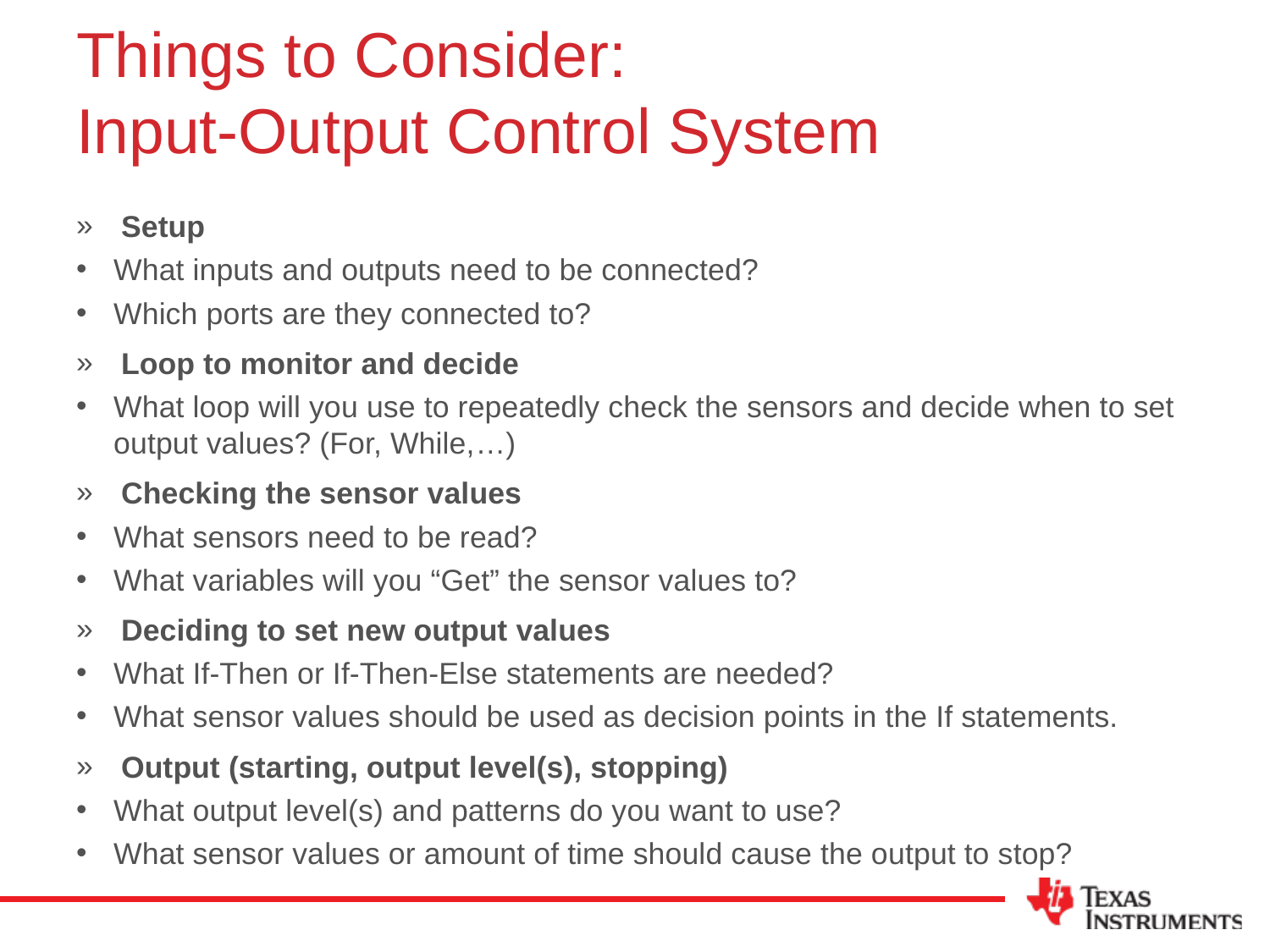

# Things to Consider: Input-Output Control System
Setup
What inputs and outputs need to be connected?
Which ports are they connected to?
Loop to monitor and decide
What loop will you use to repeatedly check the sensors and decide when to set output values? (For, While,…)
Checking the sensor values
What sensors need to be read?
What variables will you “Get” the sensor values to?
Deciding to set new output values
What If-Then or If-Then-Else statements are needed?
What sensor values should be used as decision points in the If statements.
Output (starting, output level(s), stopping)
What output level(s) and patterns do you want to use?
What sensor values or amount of time should cause the output to stop?